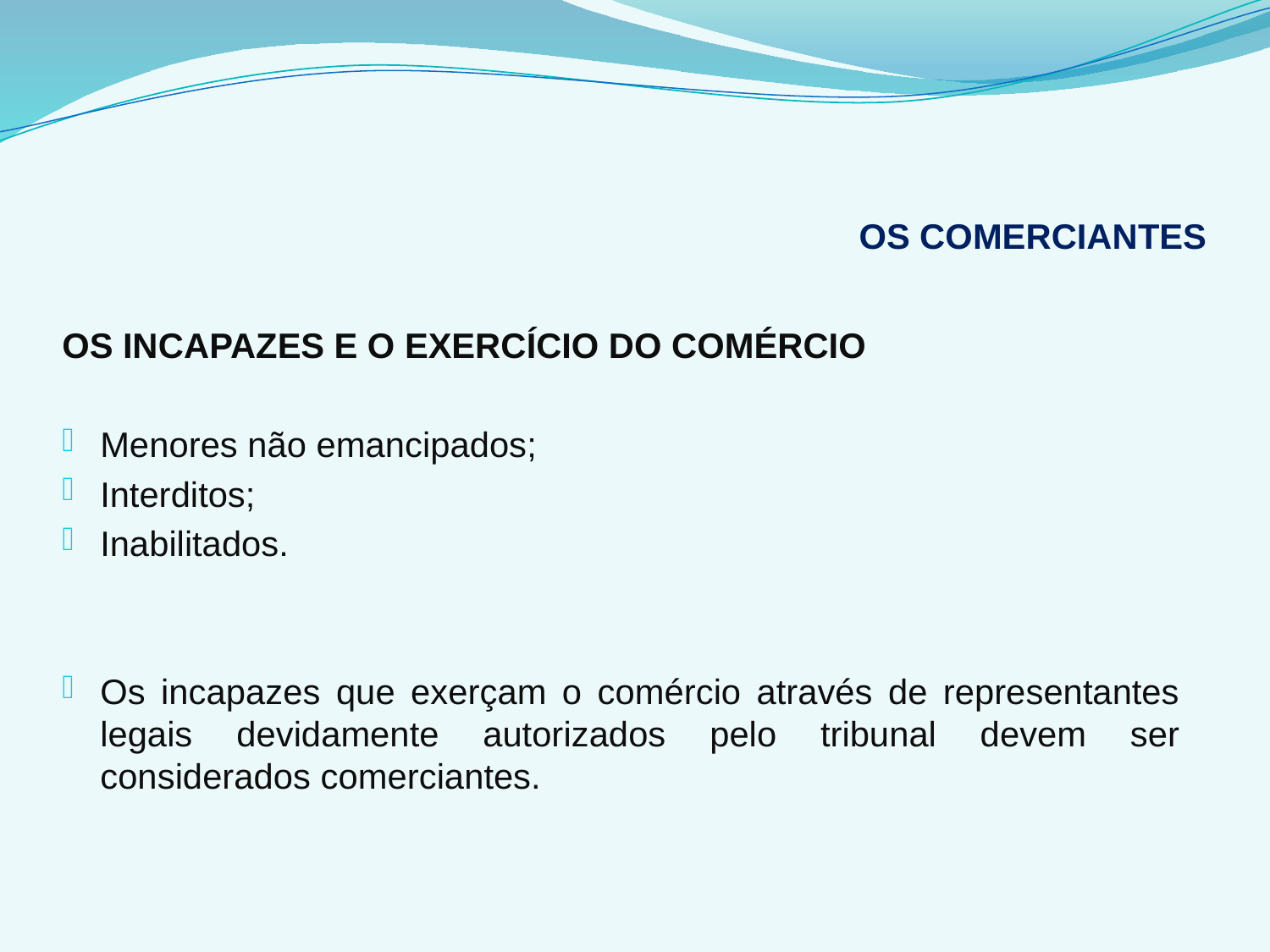

# OS COMERCIANTES

OS INCAPAZES E O EXERCÍCIO DO COMÉRCIO

Menores não emancipados;
Interditos;
Inabilitados.

Os incapazes que exerçam o comércio através de representantes legais devidamente autorizados pelo tribunal devem ser considerados comerciantes.